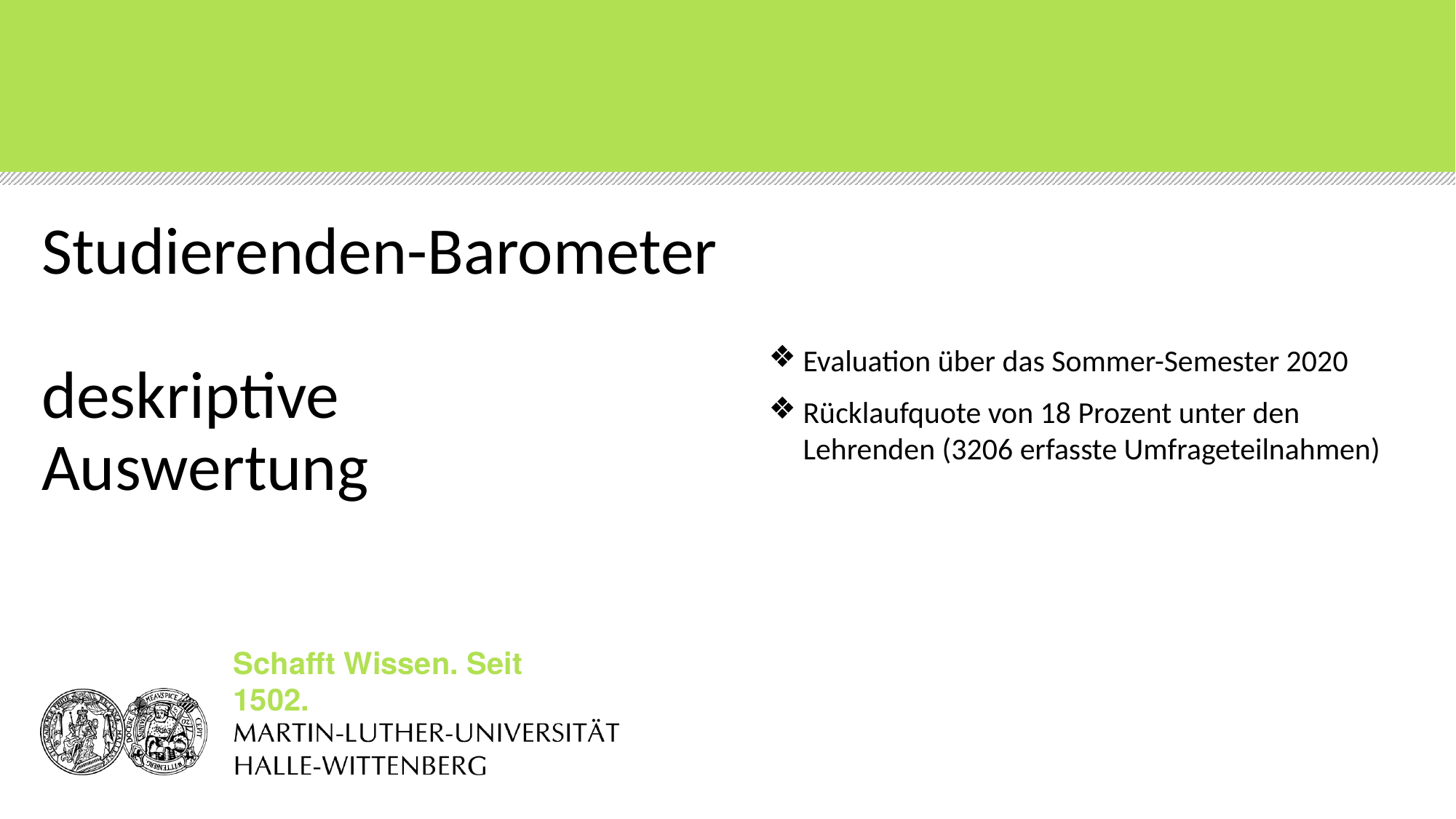

# Studierenden-Barometer deskriptive Auswertung
Evaluation über das Sommer-Semester 2020
Rücklaufquote von 18 Prozent unter den Lehrenden (3206 erfasste Umfrageteilnahmen)